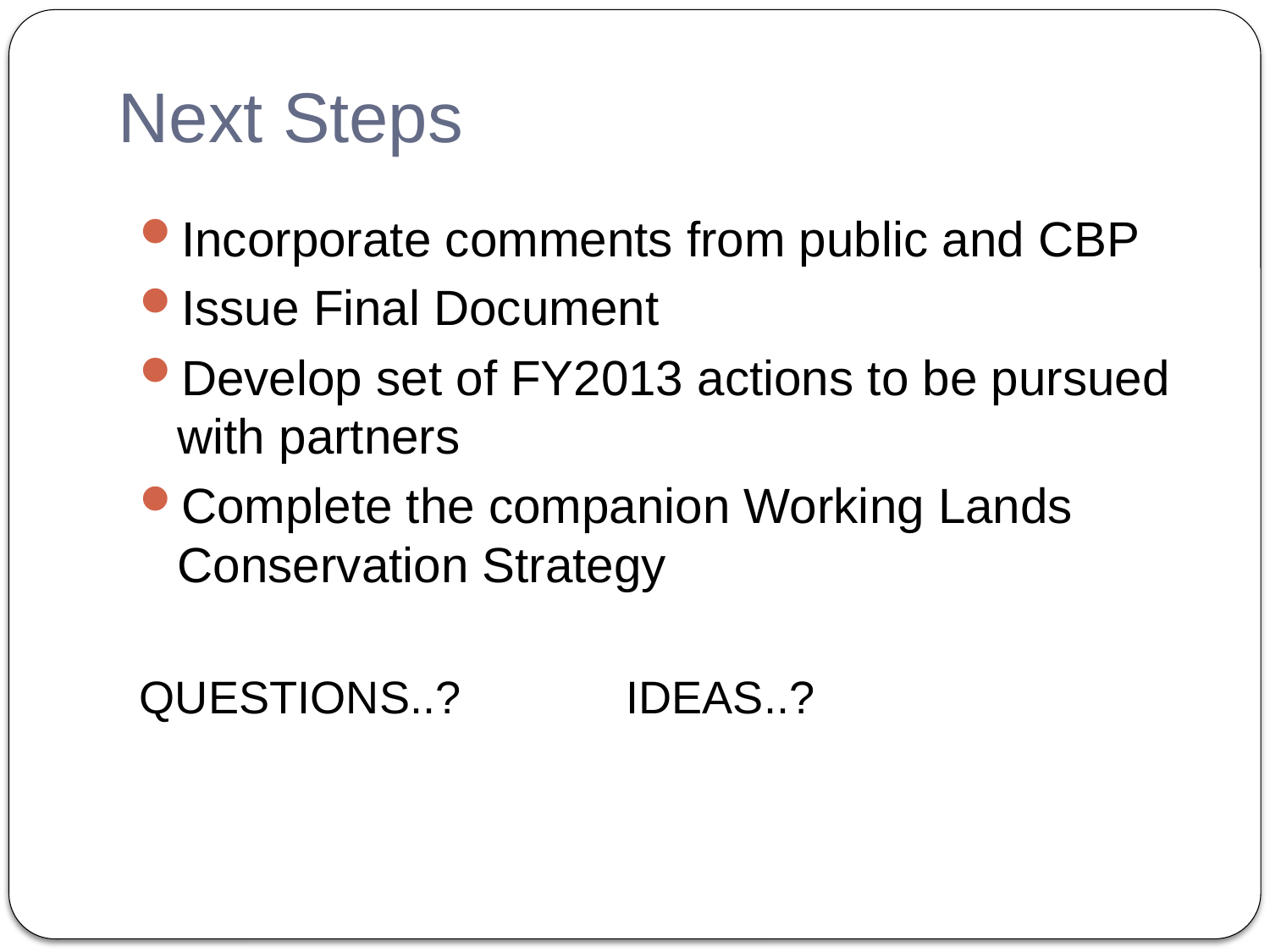

# Next Steps
Incorporate comments from public and CBP
Issue Final Document
Develop set of FY2013 actions to be pursued with partners
Complete the companion Working Lands Conservation Strategy

QUESTIONS..?             IDEAS..?